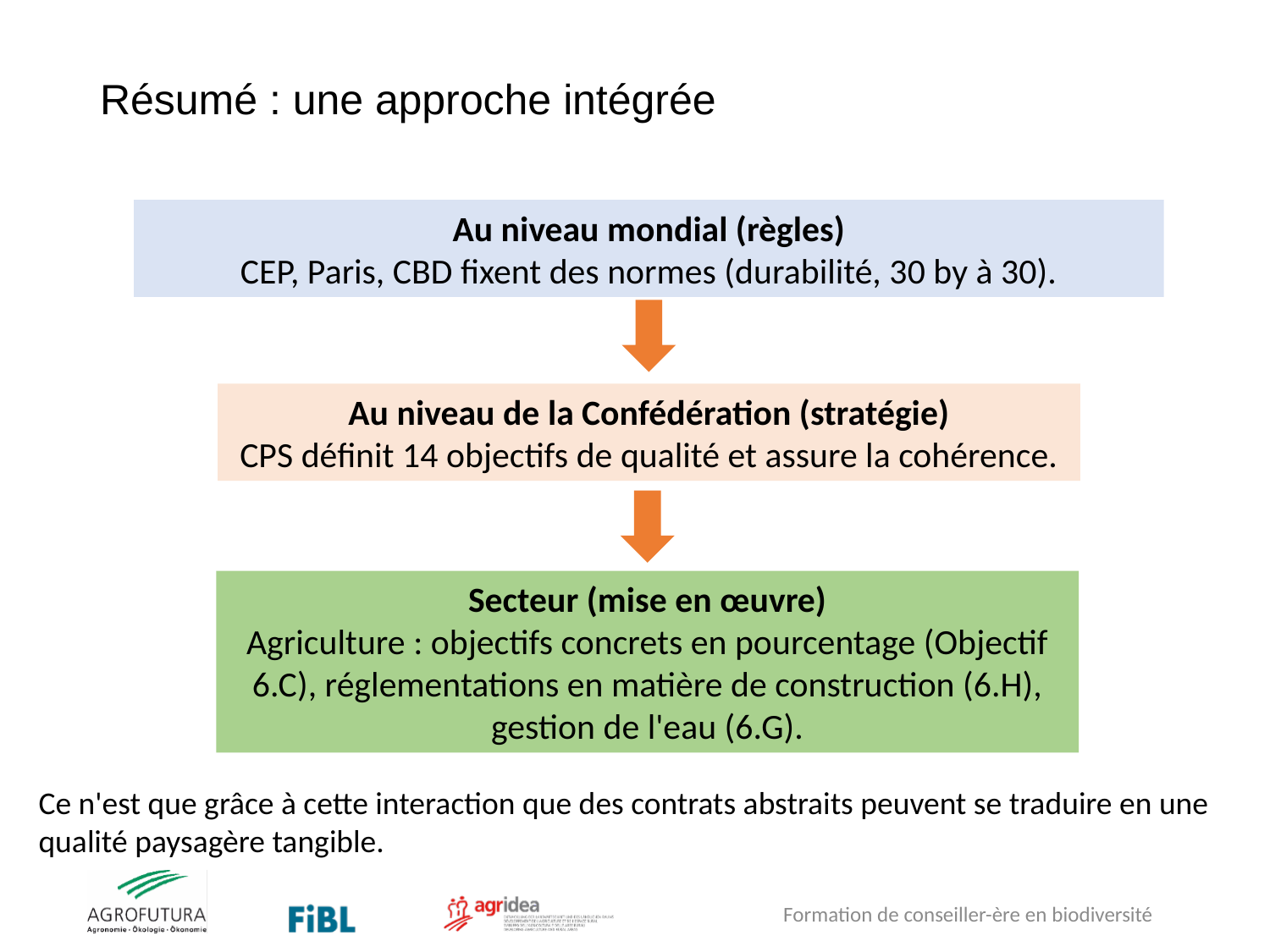

# Résumé : une approche intégrée
Au niveau mondial (règles)
CEP, Paris, CBD fixent des normes (durabilité, 30 by à 30).

Au niveau de la Confédération (stratégie)
CPS définit 14 objectifs de qualité et assure la cohérence.

Secteur (mise en œuvre)
Agriculture : objectifs concrets en pourcentage (Objectif 6.C), réglementations en matière de construction (6.H), gestion de l'eau (6.G).
Ce n'est que grâce à cette interaction que des contrats abstraits peuvent se traduire en une qualité paysagère tangible.
Formation de conseiller-ère en biodiversité